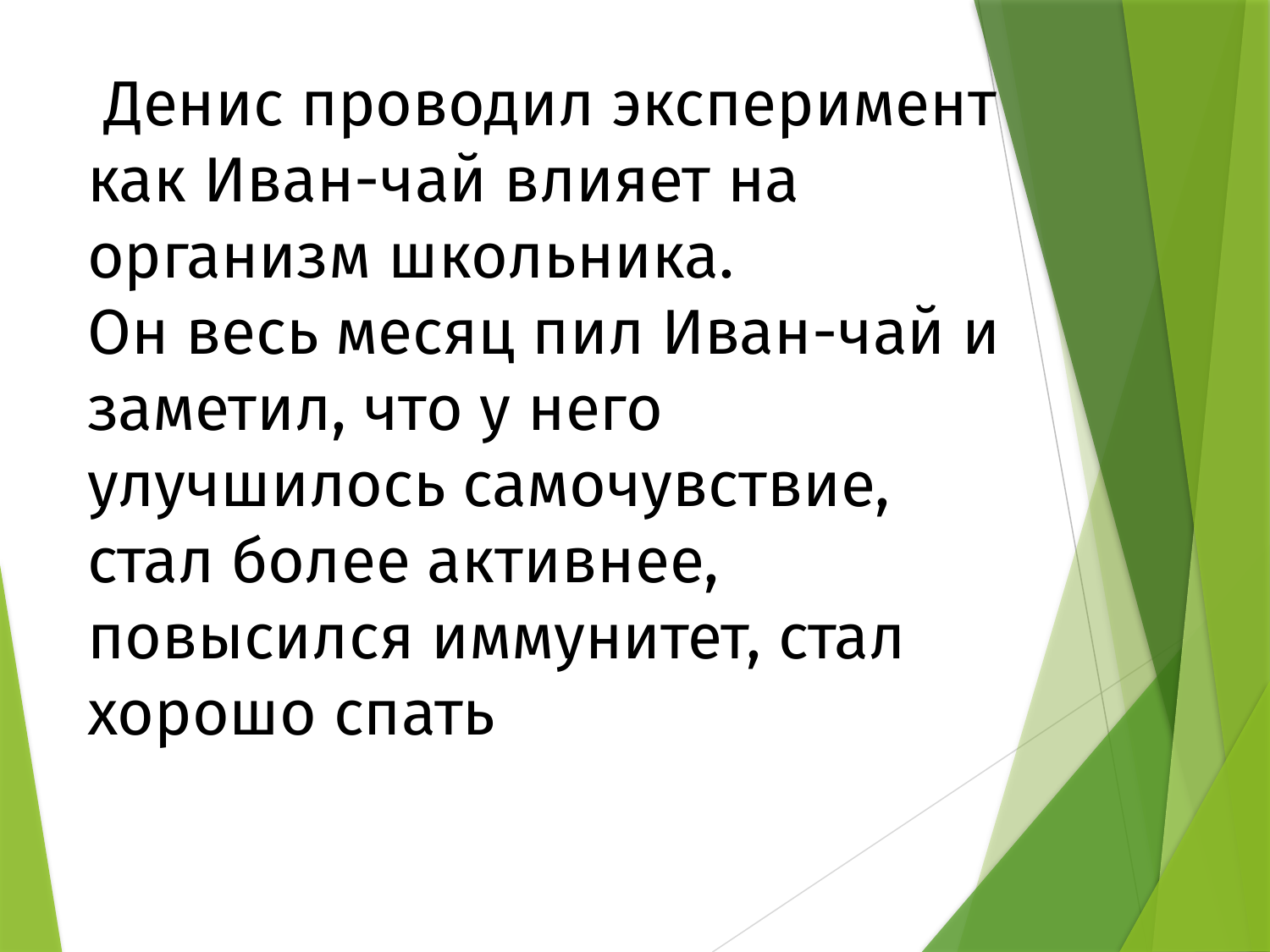

Денис проводил эксперимент как Иван-чай влияет на организм школьника.
Он весь месяц пил Иван-чай и заметил, что у него улучшилось самочувствие, стал более активнее, повысился иммунитет, стал хорошо спать